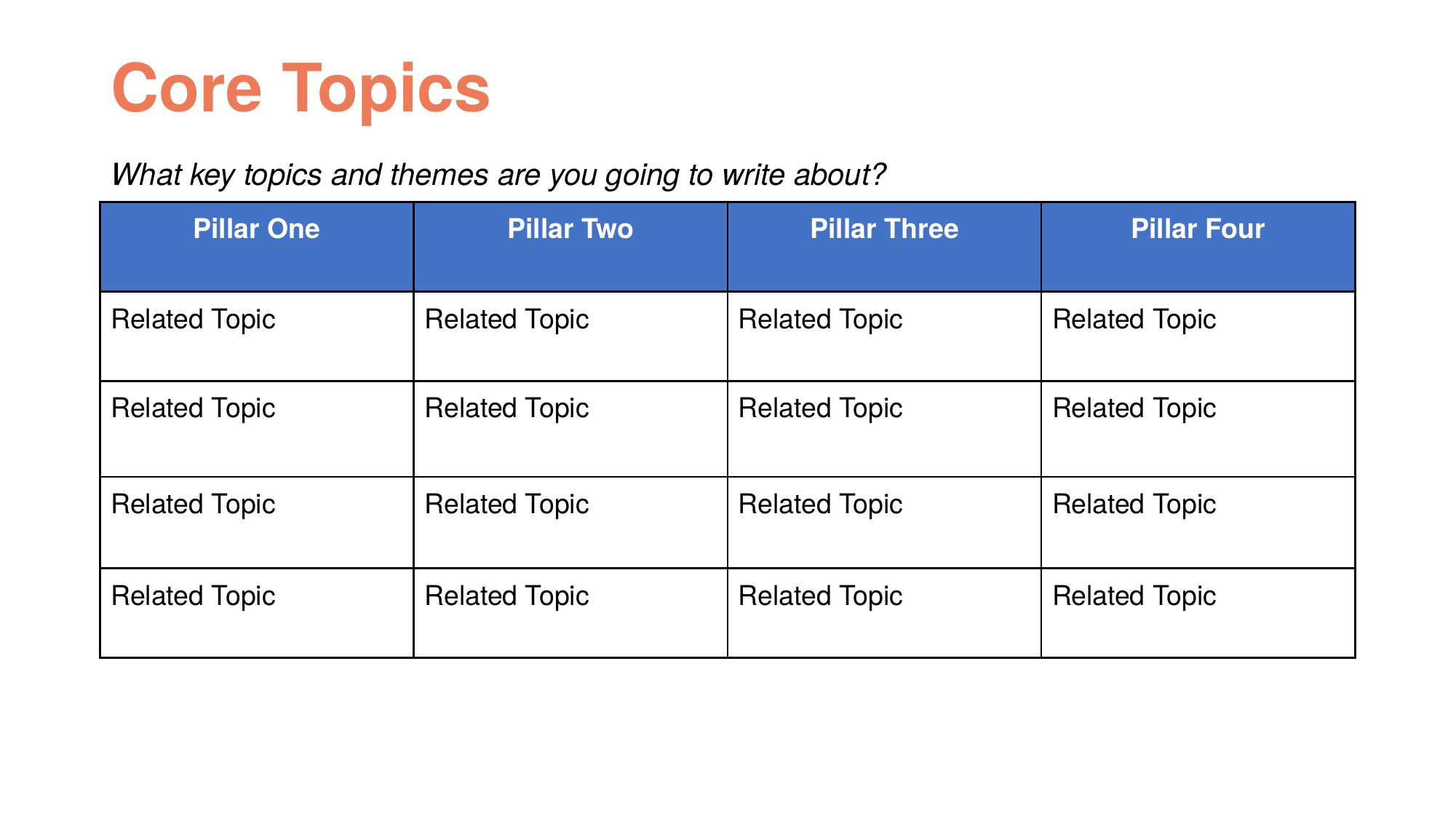

# Core Topics What key topics and themes are you going to write about?
| Pillar One | Pillar Two | Pillar Three | Pillar Four |
| --- | --- | --- | --- |
| Related Topic | Related Topic | Related Topic | Related Topic |
| Related Topic | Related Topic | Related Topic | Related Topic |
| Related Topic | Related Topic | Related Topic | Related Topic |
| Related Topic | Related Topic | Related Topic | Related Topic |